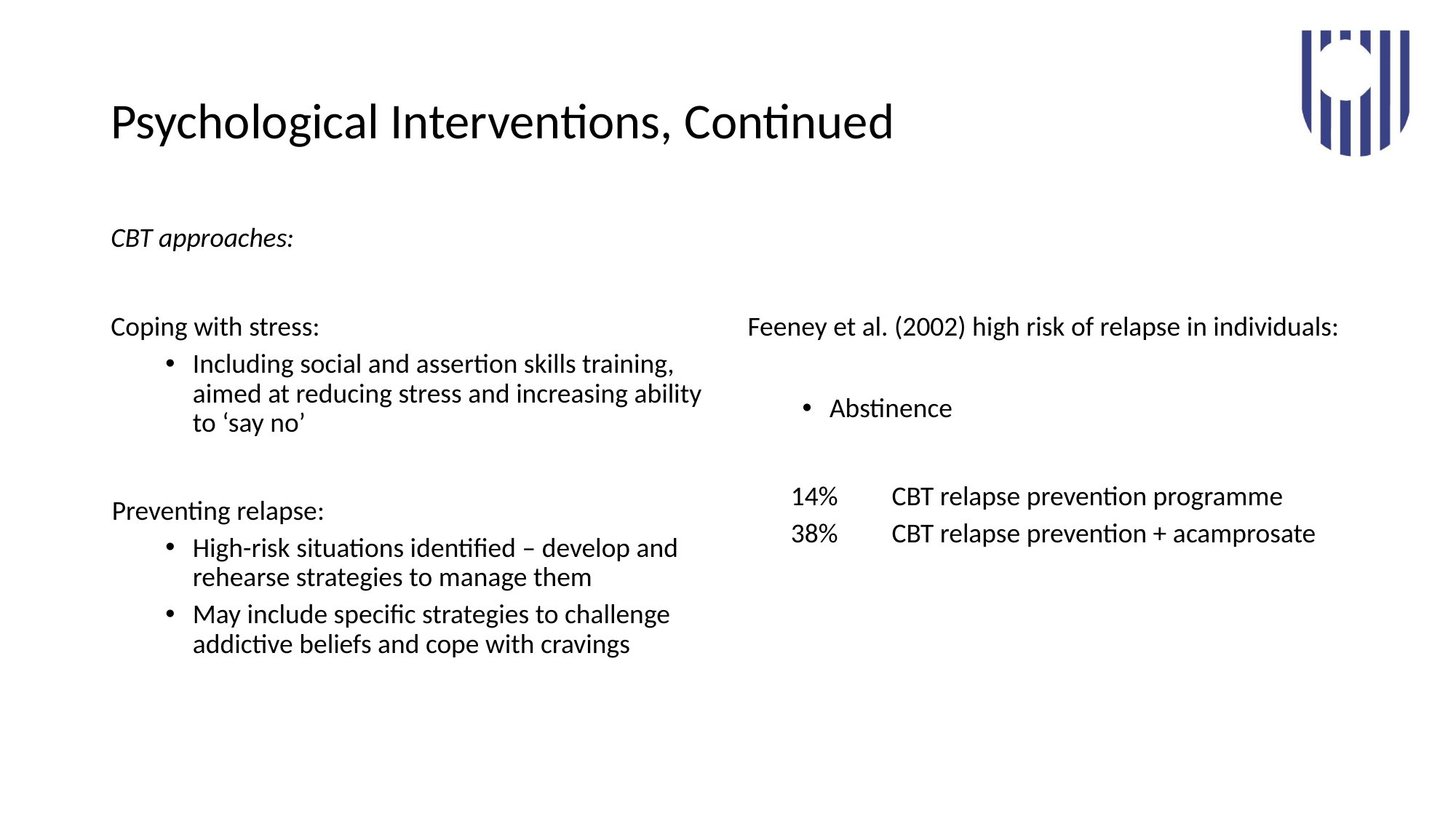

# Psychological Interventions, Continued
CBT approaches:

Coping with stress:
Including social and assertion skills training, aimed at reducing stress and increasing ability to ‘say no’

Preventing relapse:
High-risk situations identified – develop and rehearse strategies to manage them
May include specific strategies to challenge addictive beliefs and cope with cravings

Feeney et al. (2002) high risk of relapse in individuals:

Abstinence

14% 	CBT relapse prevention programme
38% 	CBT relapse prevention + acamprosate